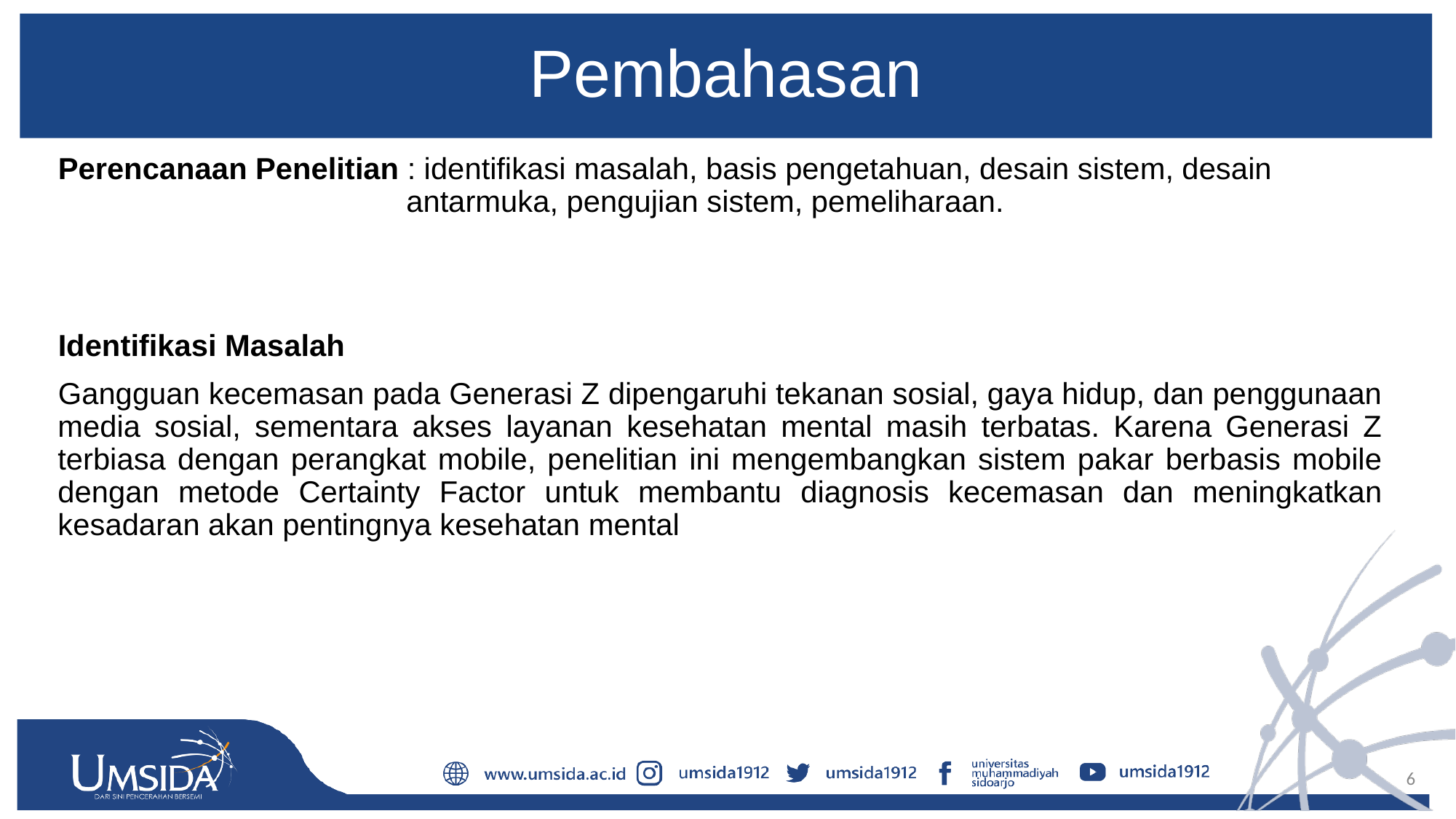

# Pembahasan
Perencanaan Penelitian : identifikasi masalah, basis pengetahuan, desain sistem, desain antarmuka, pengujian sistem, pemeliharaan.

Identifikasi Masalah
Gangguan kecemasan pada Generasi Z dipengaruhi tekanan sosial, gaya hidup, dan penggunaan media sosial, sementara akses layanan kesehatan mental masih terbatas. Karena Generasi Z terbiasa dengan perangkat mobile, penelitian ini mengembangkan sistem pakar berbasis mobile dengan metode Certainty Factor untuk membantu diagnosis kecemasan dan meningkatkan kesadaran akan pentingnya kesehatan mental